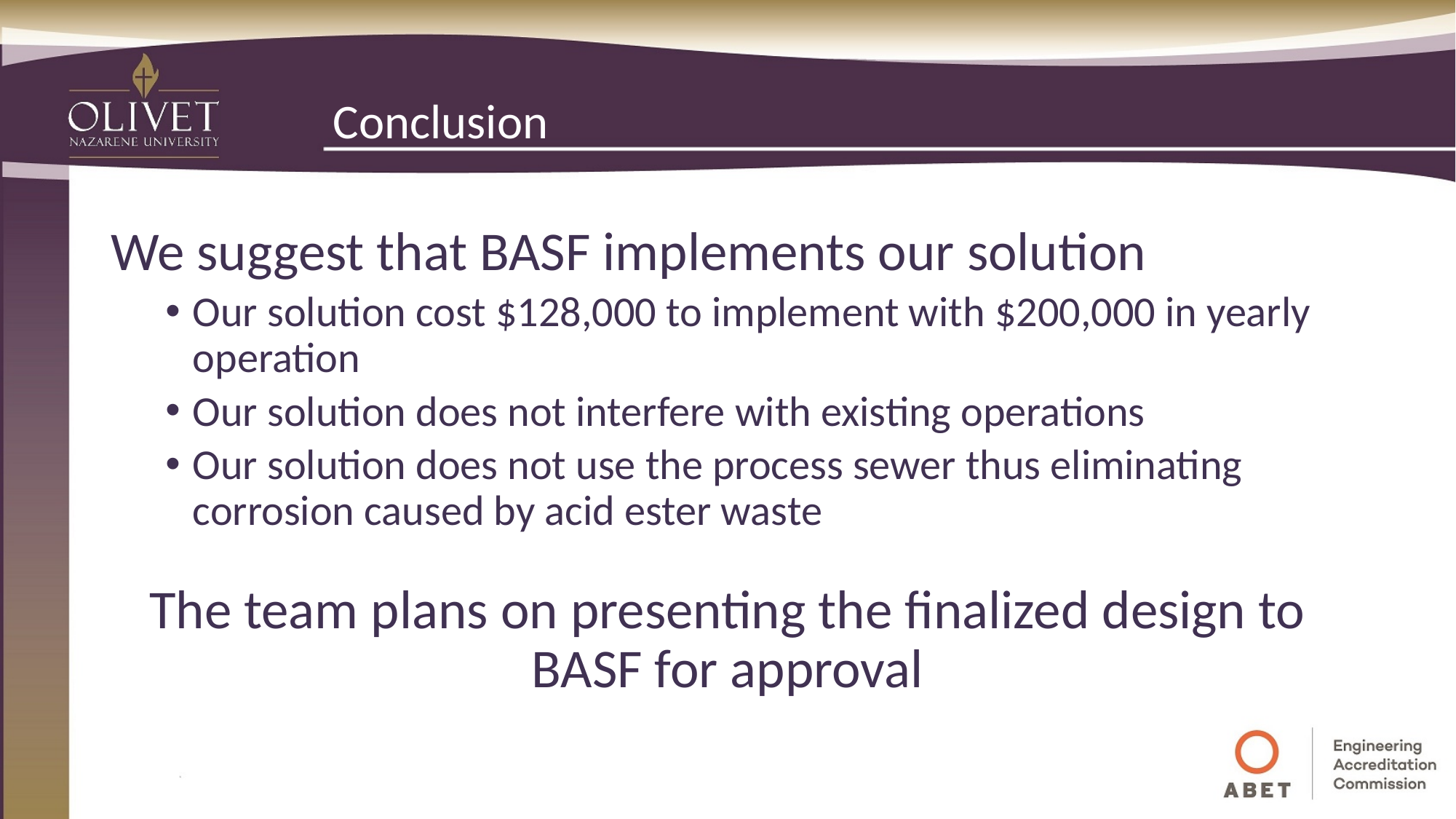

# Conclusion
We suggest that BASF implements our solution
Our solution cost $128,000 to implement with $200,000 in yearly operation
Our solution does not interfere with existing operations
Our solution does not use the process sewer thus eliminating corrosion caused by acid ester waste

The team plans on presenting the finalized design to BASF for approval